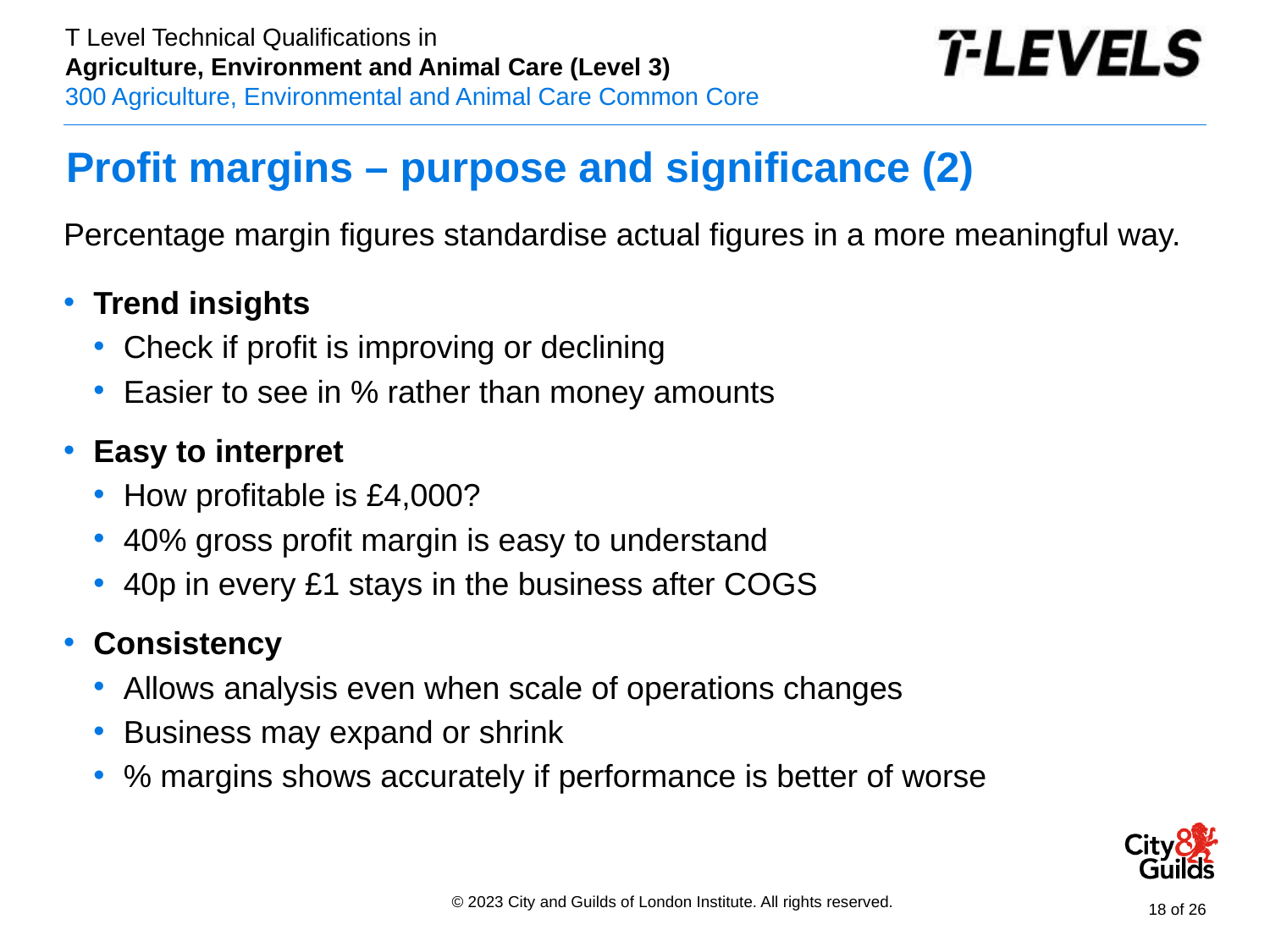

# Profit margins – purpose and significance (2)
Percentage margin figures standardise actual figures in a more meaningful way.
Trend insights
Check if profit is improving or declining
Easier to see in % rather than money amounts
Easy to interpret
How profitable is £4,000?
40% gross profit margin is easy to understand
40p in every £1 stays in the business after COGS
Consistency
Allows analysis even when scale of operations changes
Business may expand or shrink
% margins shows accurately if performance is better of worse